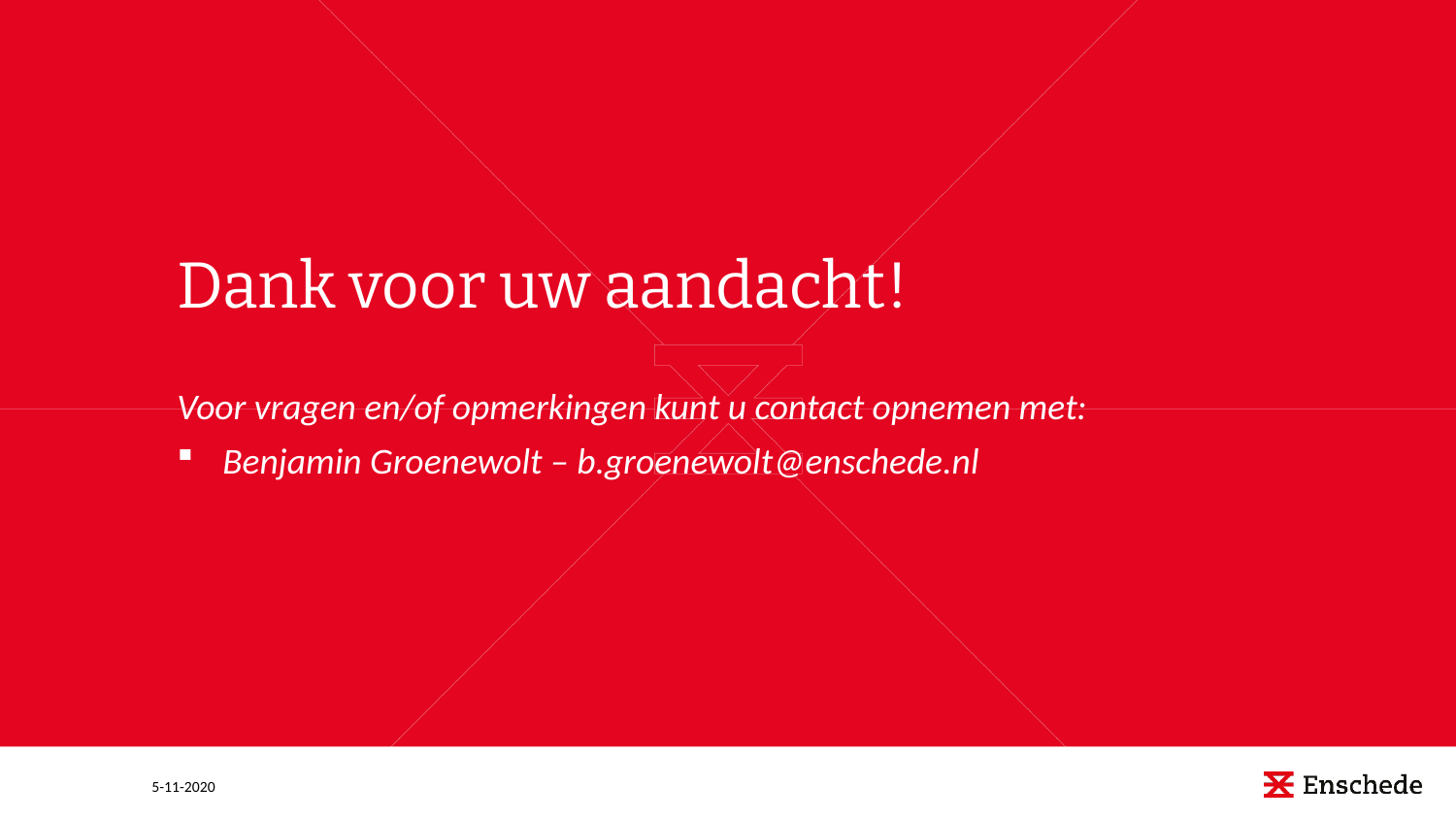

Dank voor uw aandacht!

Voor vragen en/of opmerkingen kunt u contact opnemen met:
Benjamin Groenewolt – b.groenewolt@enschede.nl

5-11-2020